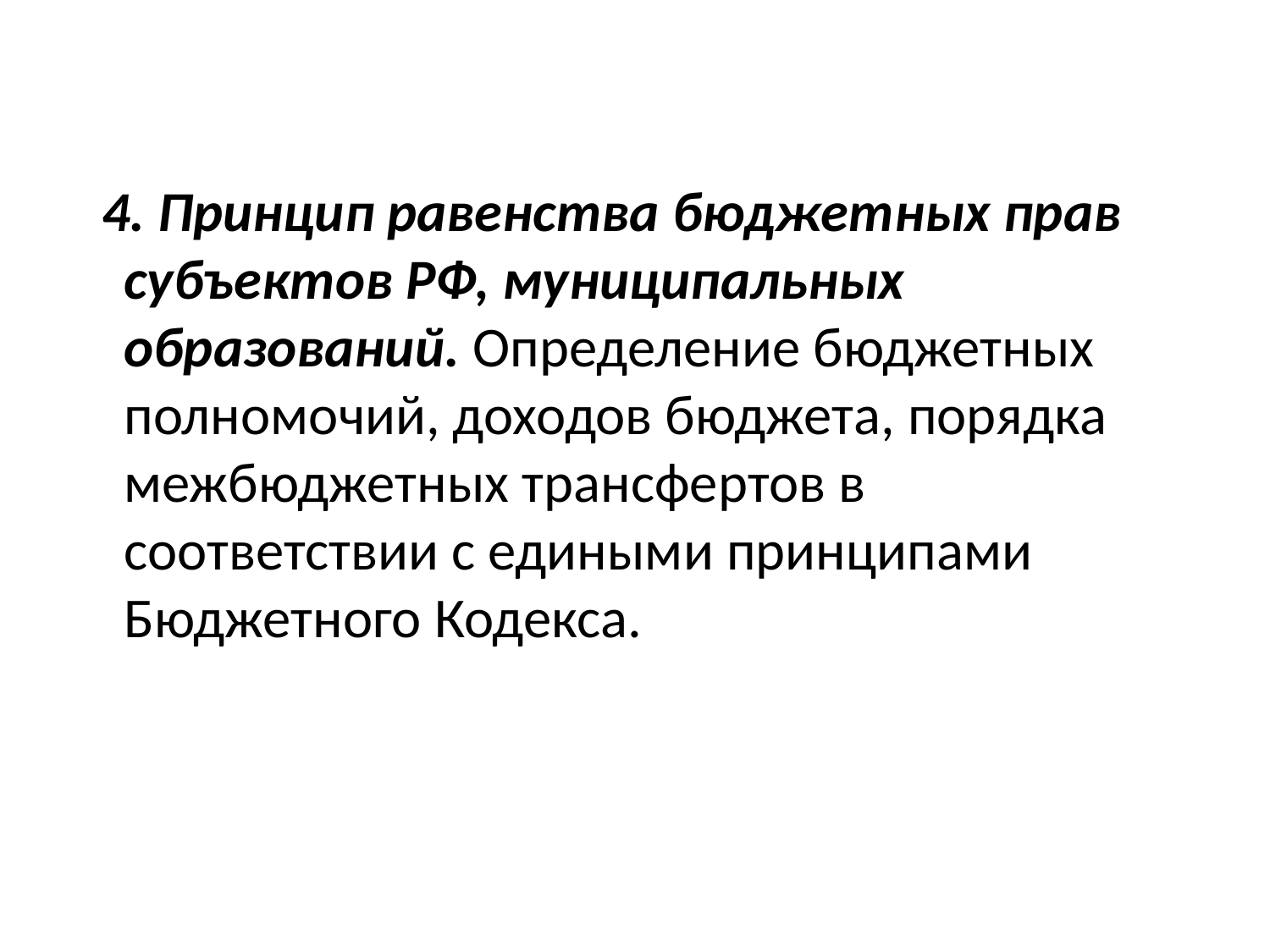

#
  4. Принцип равенства бюджетных прав субъектов РФ, муниципальных образований. Определение бюджетных полномочий, доходов бюджета, порядка межбюджетных трансфертов в соответствии с едиными принципами Бюджетного Кодекса.